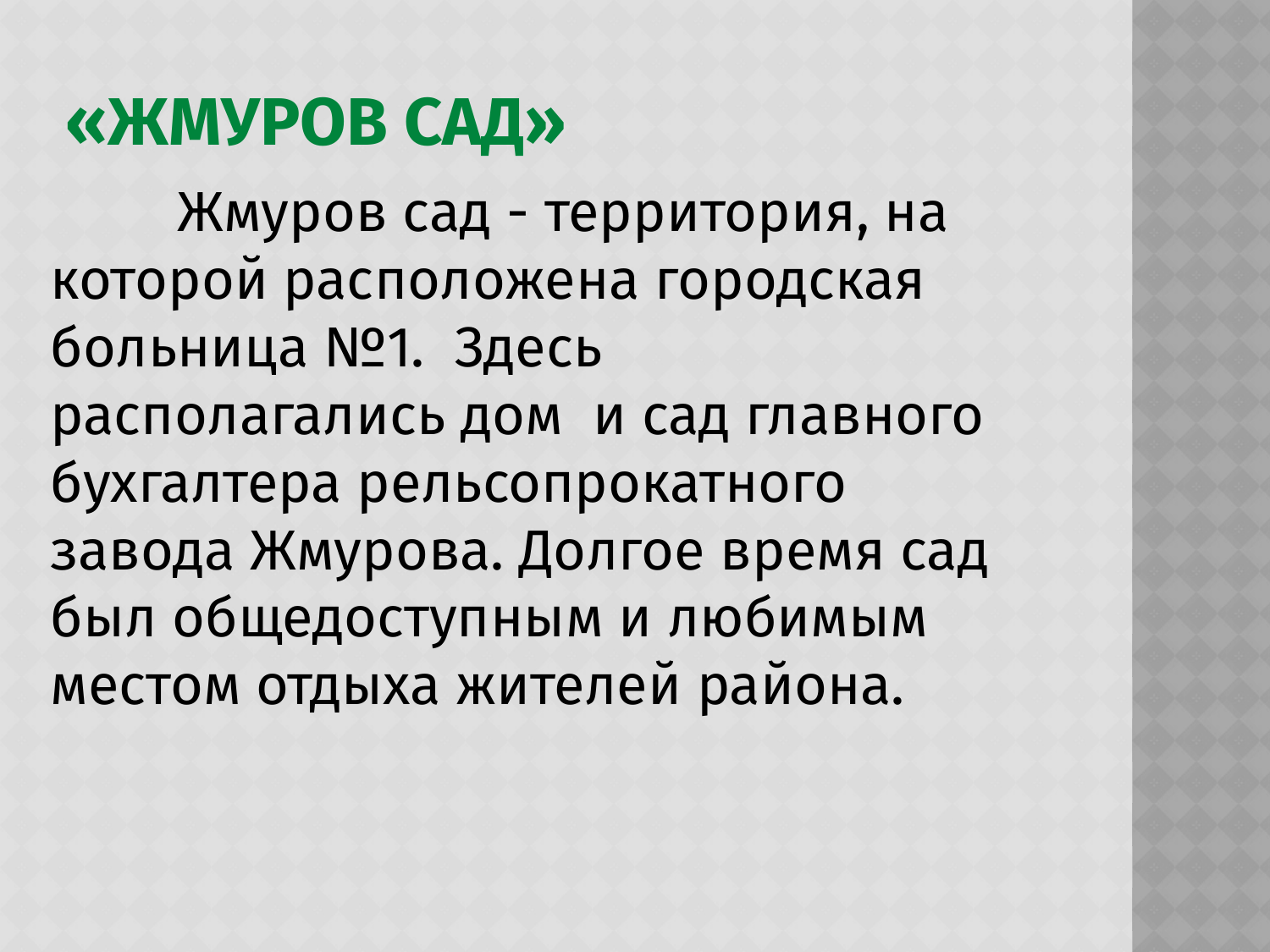

# «Жмуров сад»
		Жмуров сад - территория, на которой расположена городская больница №1.  Здесь располагались дом  и сад главного бухгалтера рельсопрокатного завода Жмурова. Долгое время сад был общедоступным и любимым местом отдыха жителей района.